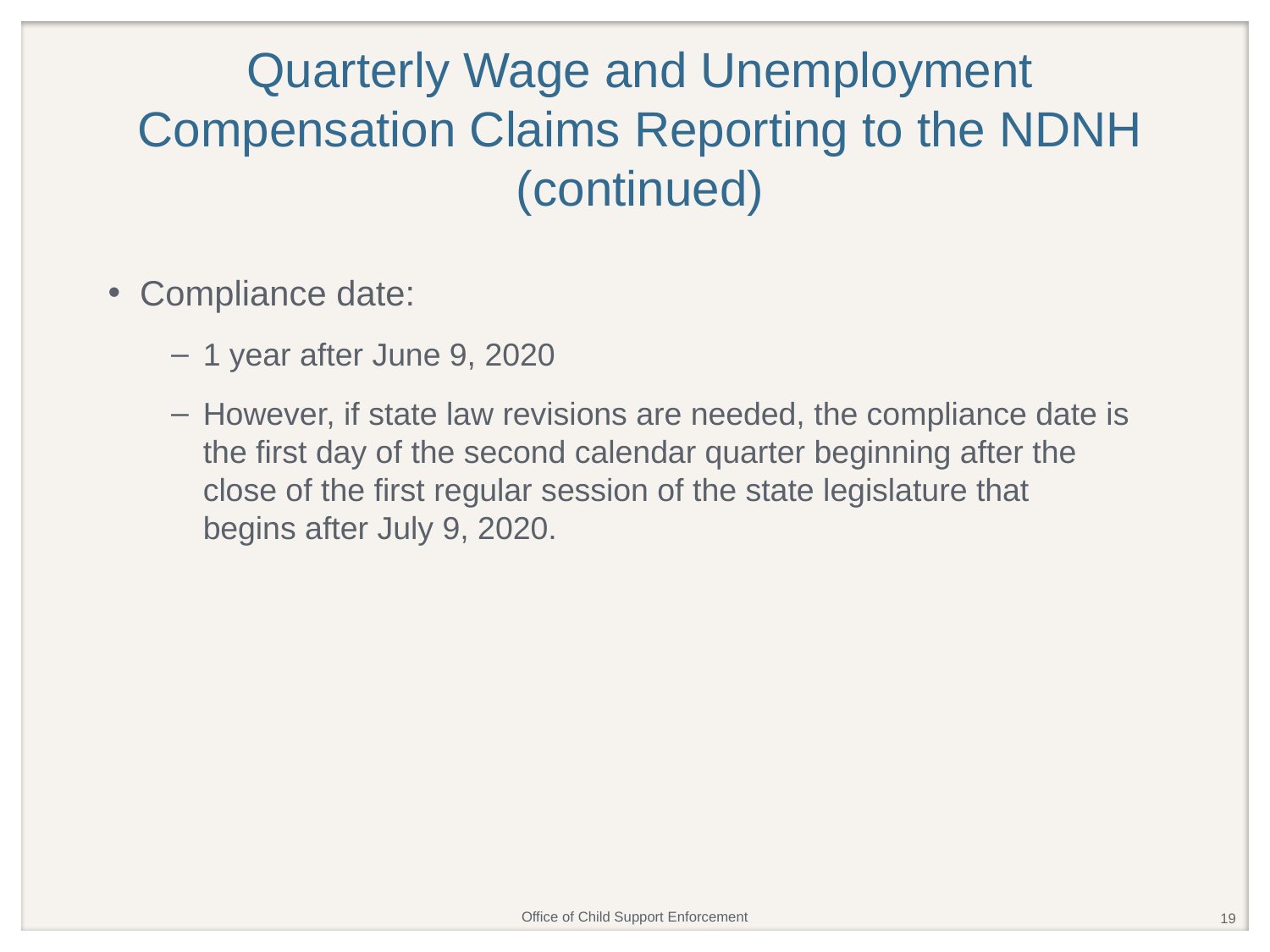

# Quarterly Wage and Unemployment Compensation Claims Reporting to the NDNH (continued)
Compliance date:
1 year after June 9, 2020
However, if state law revisions are needed, the compliance date is the first day of the second calendar quarter beginning after the close of the first regular session of the state legislature that begins after July 9, 2020.
19